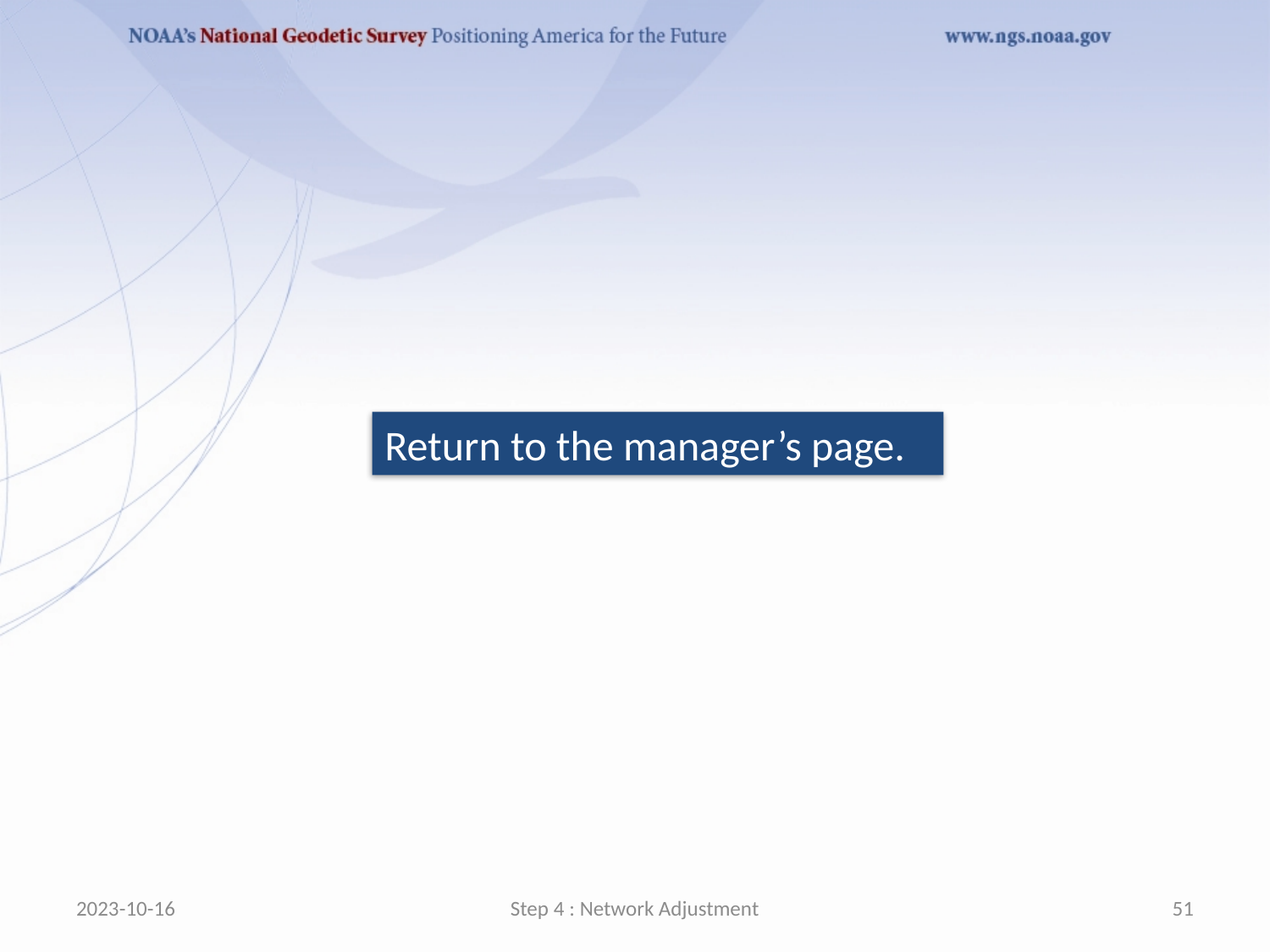

Return to the manager’s page.
2023-10-16
Step 4 : Network Adjustment
51